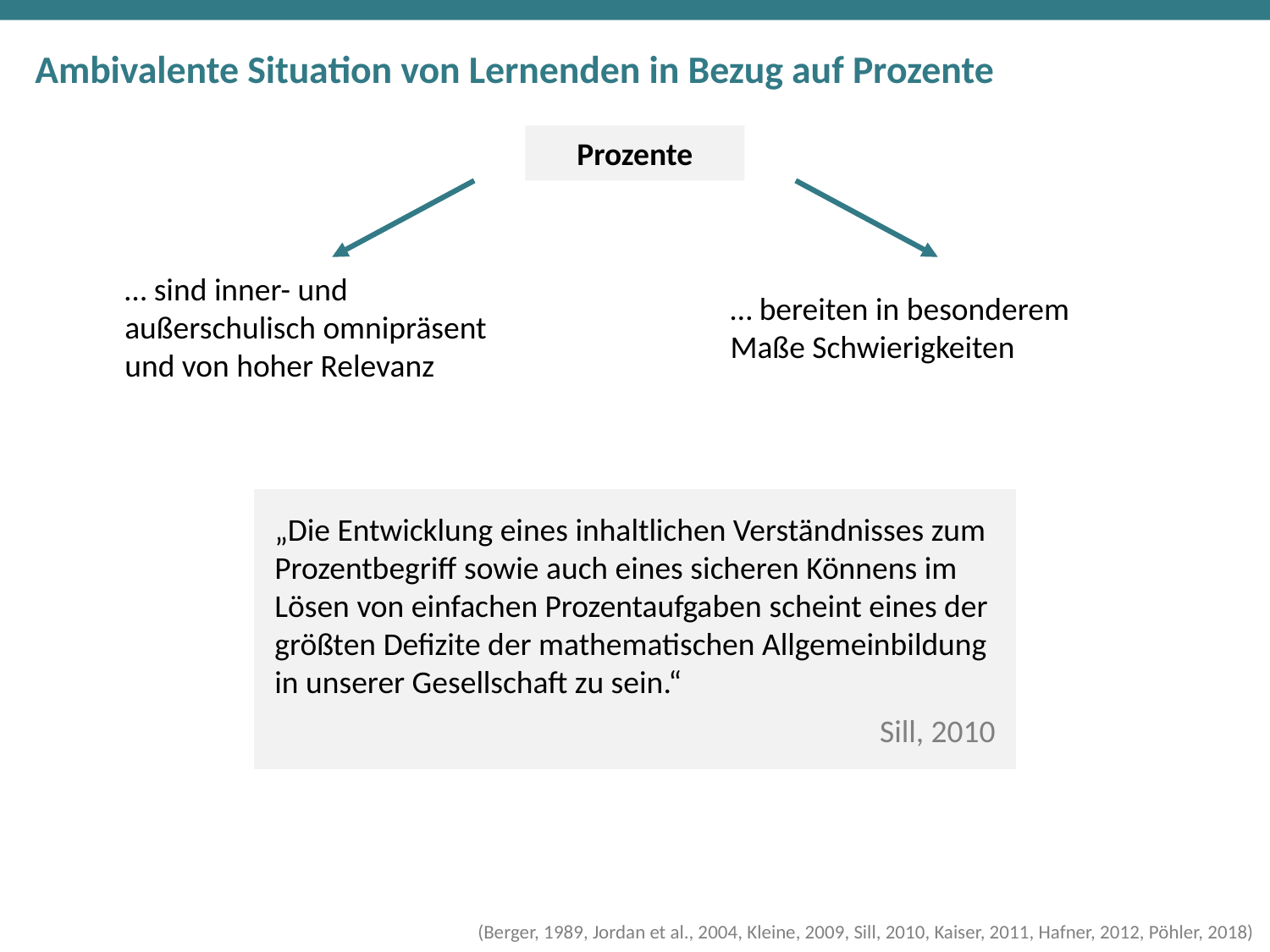

# Ambivalente Situation von Lernenden in Bezug auf Prozente
Prozente
… sind inner- und außerschulisch omnipräsent und von hoher Relevanz
… bereiten in besonderem Maße Schwierigkeiten
„Die Entwicklung eines inhaltlichen Verständnisses zum Prozentbegriff sowie auch eines sicheren Könnens im Lösen von einfachen Prozentaufgaben scheint eines der größten Defizite der mathematischen Allgemeinbildung in unserer Gesellschaft zu sein.“
Sill, 2010
(Berger, 1989, Jordan et al., 2004, Kleine, 2009, Sill, 2010, Kaiser, 2011, Hafner, 2012, Pöhler, 2018)